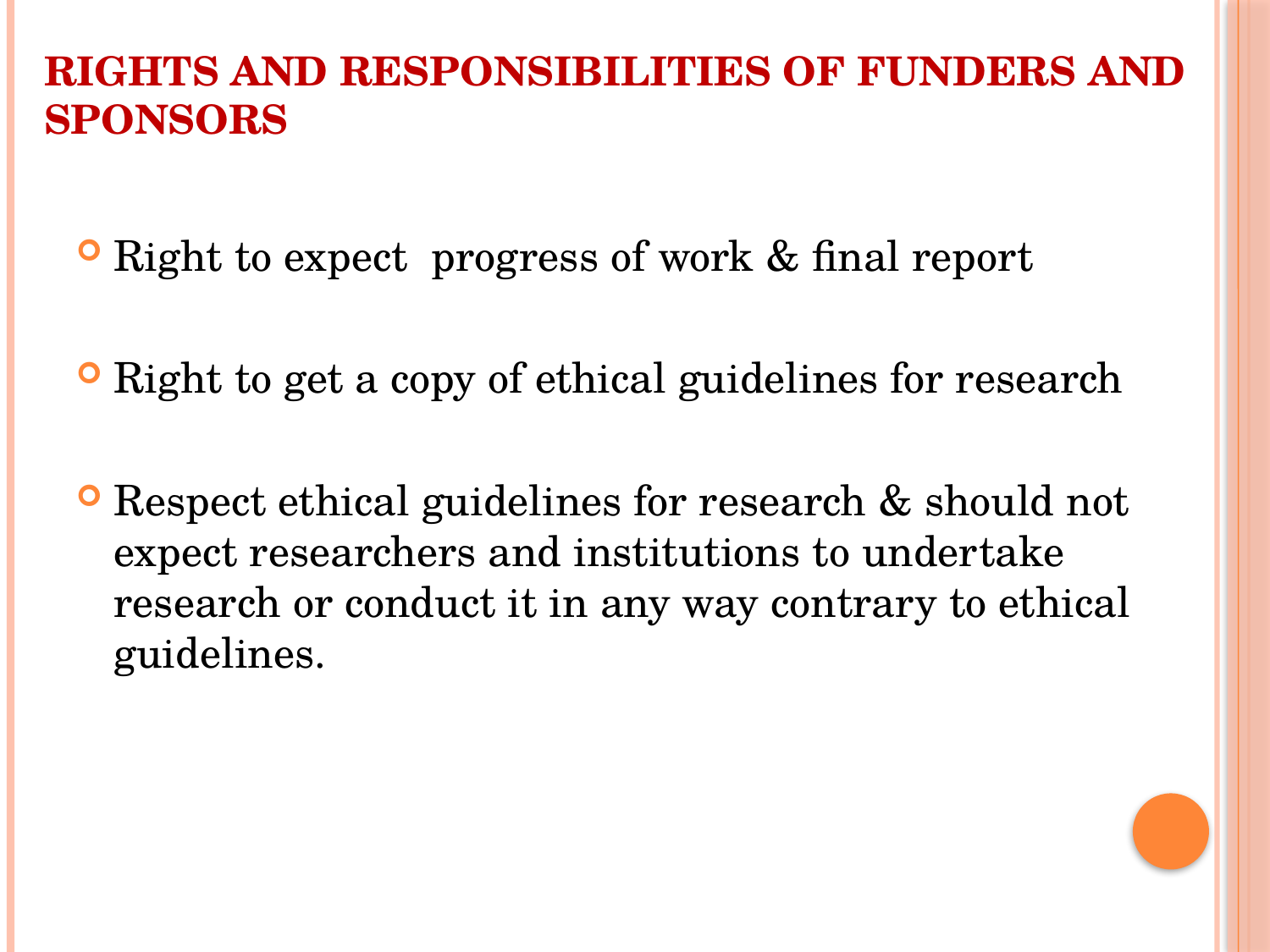

# Rights and Responsibilities of Funders and Sponsors
Right to expect  progress of work & final report

Right to get a copy of ethical guidelines for research

Respect ethical guidelines for research & should not expect researchers and institutions to undertake research or conduct it in any way contrary to ethical guidelines.